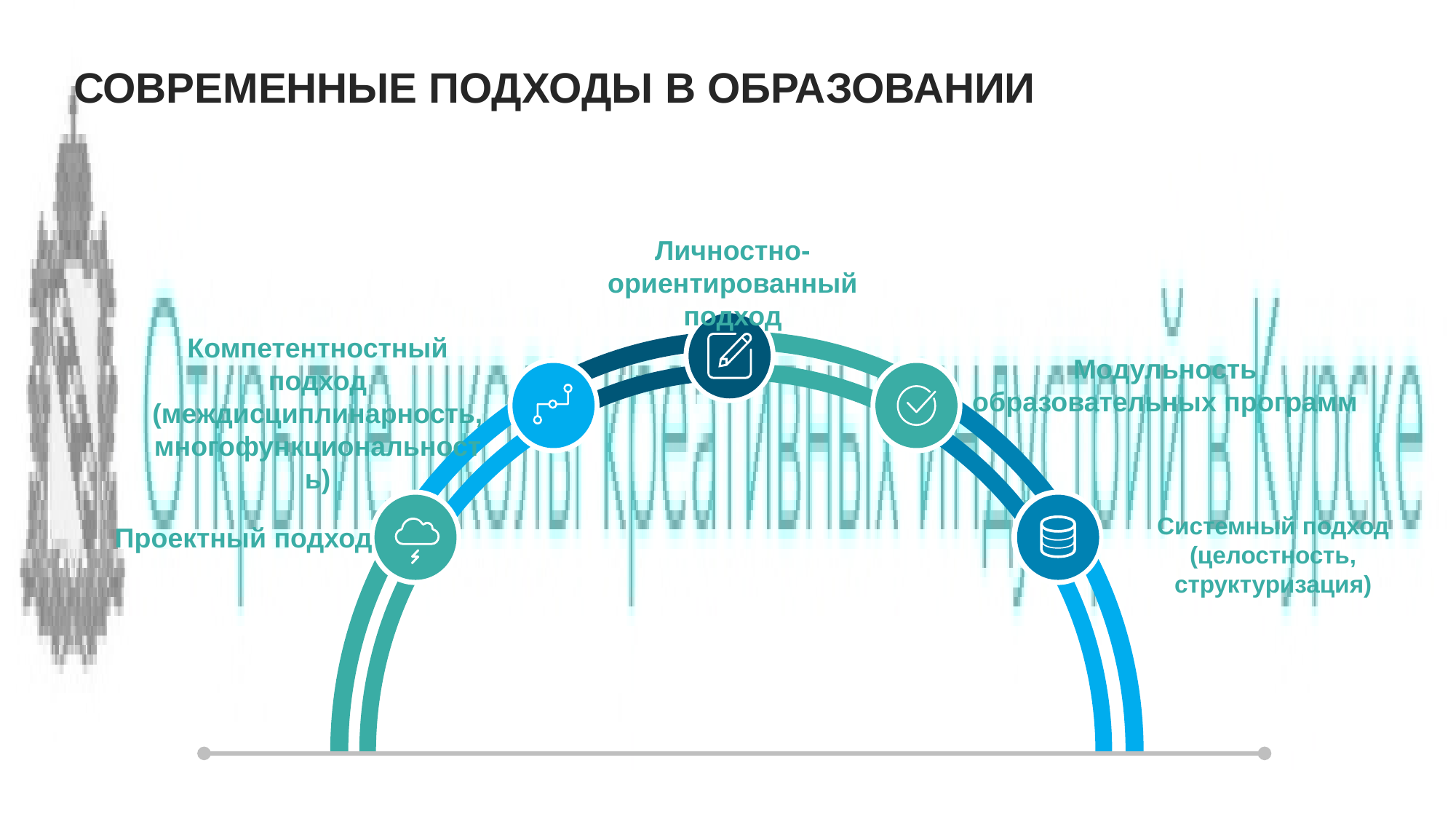

# СОВРЕМЕННЫЕ ПОДХОДЫ В ОБРАЗОВАНИИ
Личностно-ориентированный подход

Компетентностный подход (междисциплинарность, многофункциональность)

Модульность образовательных программ

Системный подход (целостность, структуризация)
Проектный подход